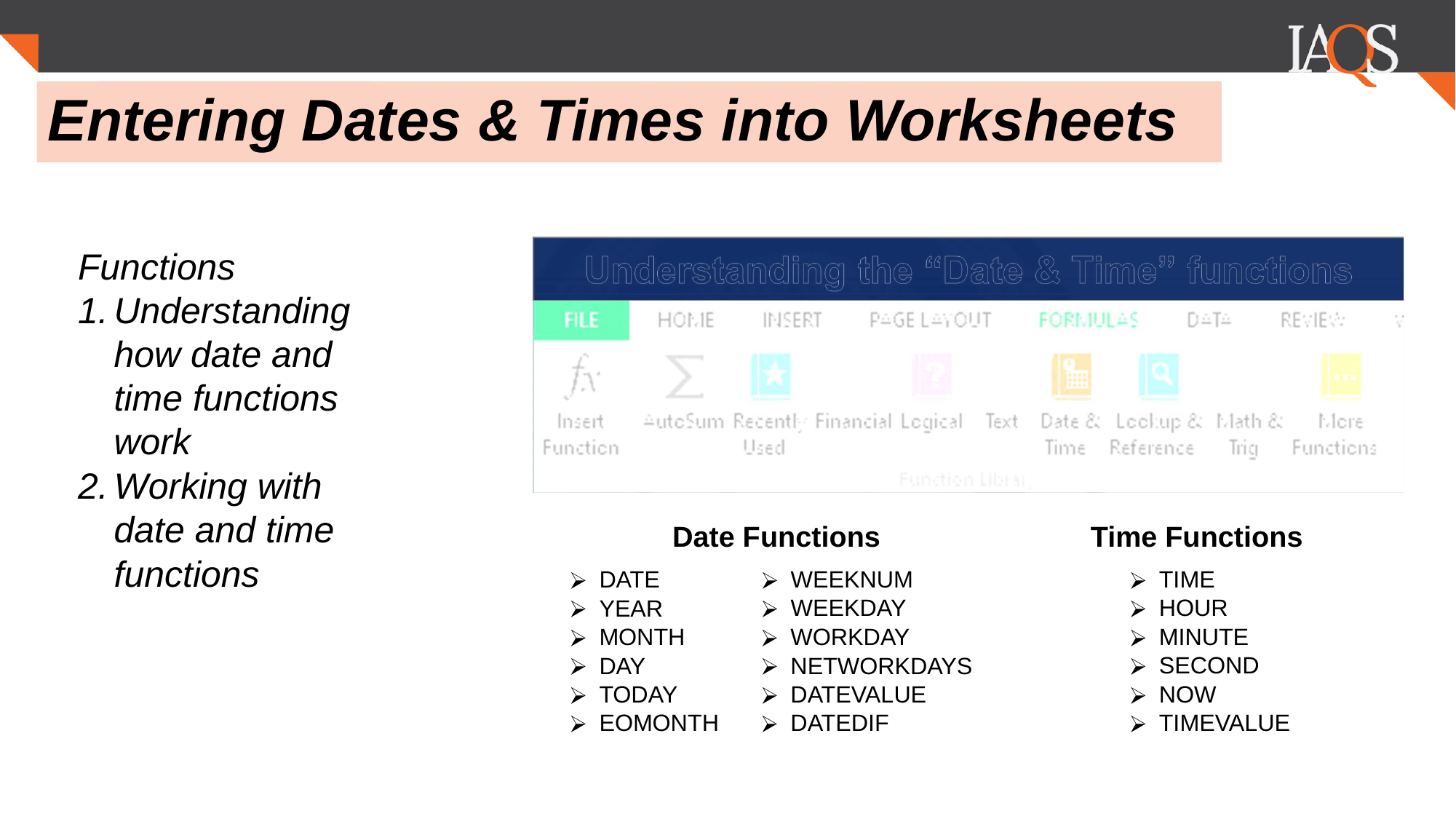

.
# Entering Dates & Times into Worksheets

Functions
Understanding how date and  time functions work
Working with date and time  functions

Date Functions
WEEKNUM
WEEKDAY
Time Functions
TIME
HOUR
MINUTE
SECOND
NOW
TIMEVALUE
DATE
YEAR
MONTH
DAY
TODAY
EOMONTH
WORKDAY
NETWORKDAYS
DATEVALUE
DATEDIF